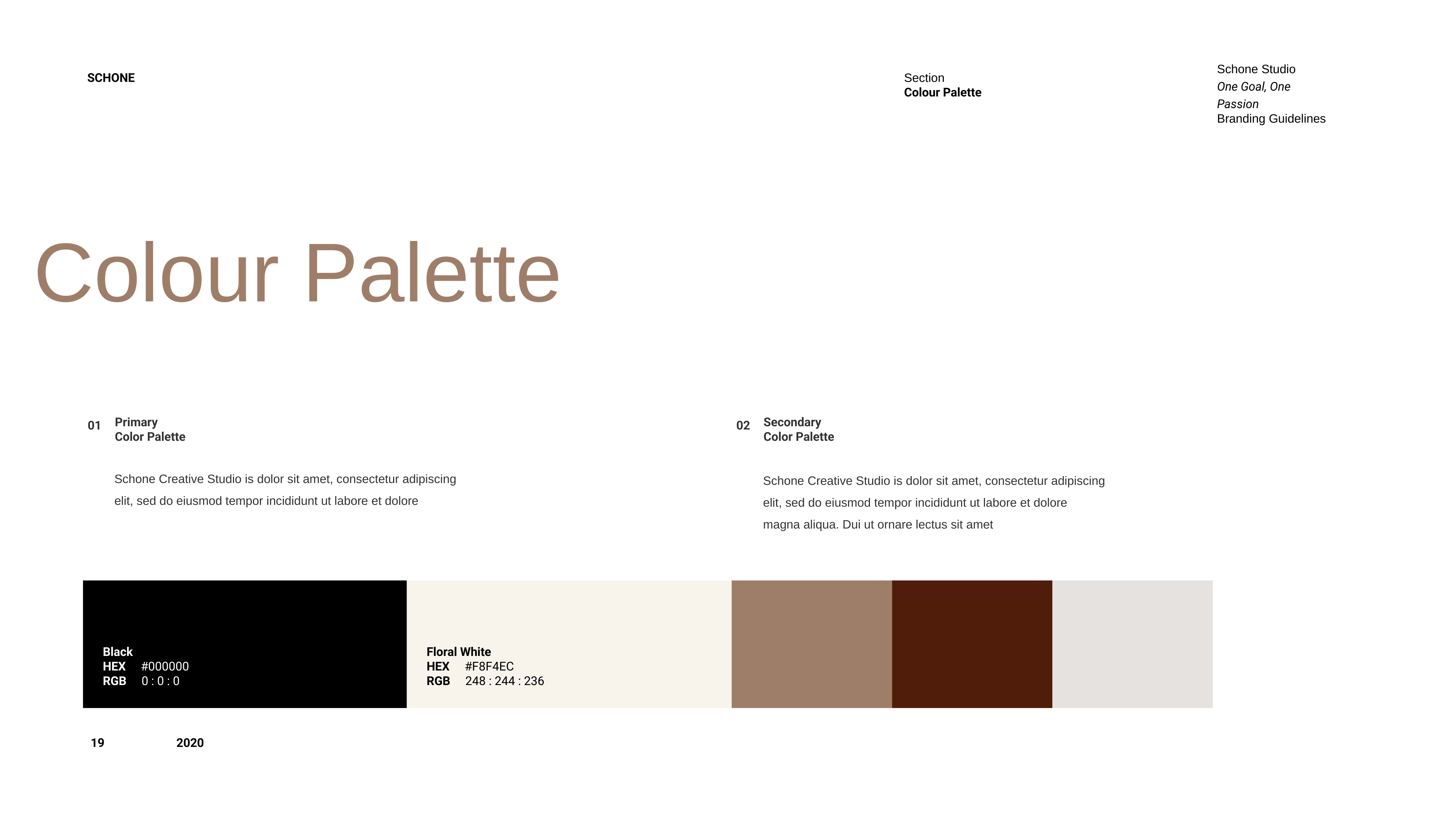

SCHONE
Section
Colour Palette
Schone Studio
One Goal, One Passion
Branding Guidelines
Colour Palette
01
02
Primary
Color Palette
Secondary
Color Palette
Schone Creative Studio is dolor sit amet, consectetur adipiscing elit, sed do eiusmod tempor incididunt ut labore et dolore
Schone Creative Studio is dolor sit amet, consectetur adipiscing elit, sed do eiusmod tempor incididunt ut labore et dolore magna aliqua. Dui ut ornare lectus sit amet

Black
HEX     #000000
RGB     0 : 0 : 0
Floral White
HEX     #F8F4EC
RGB     248 : 244 : 236
19
2020